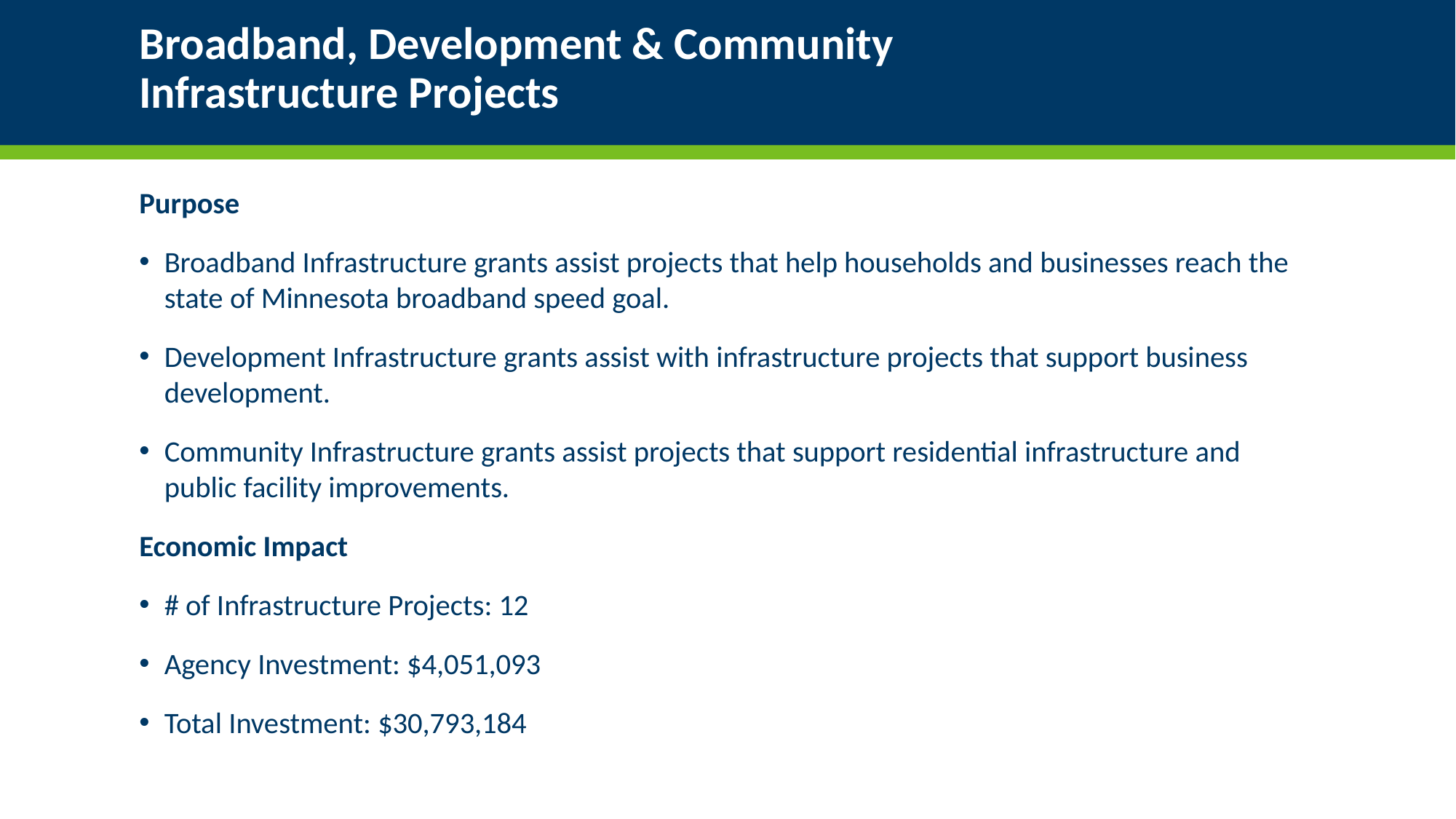

# Broadband, Development & Community Infrastructure Projects
Purpose
Broadband Infrastructure grants assist projects that help households and businesses reach the state of Minnesota broadband speed goal.
Development Infrastructure grants assist with infrastructure projects that support business development.
Community Infrastructure grants assist projects that support residential infrastructure and public facility improvements.
Economic Impact
# of Infrastructure Projects: 12
Agency Investment: $4,051,093
Total Investment: $30,793,184